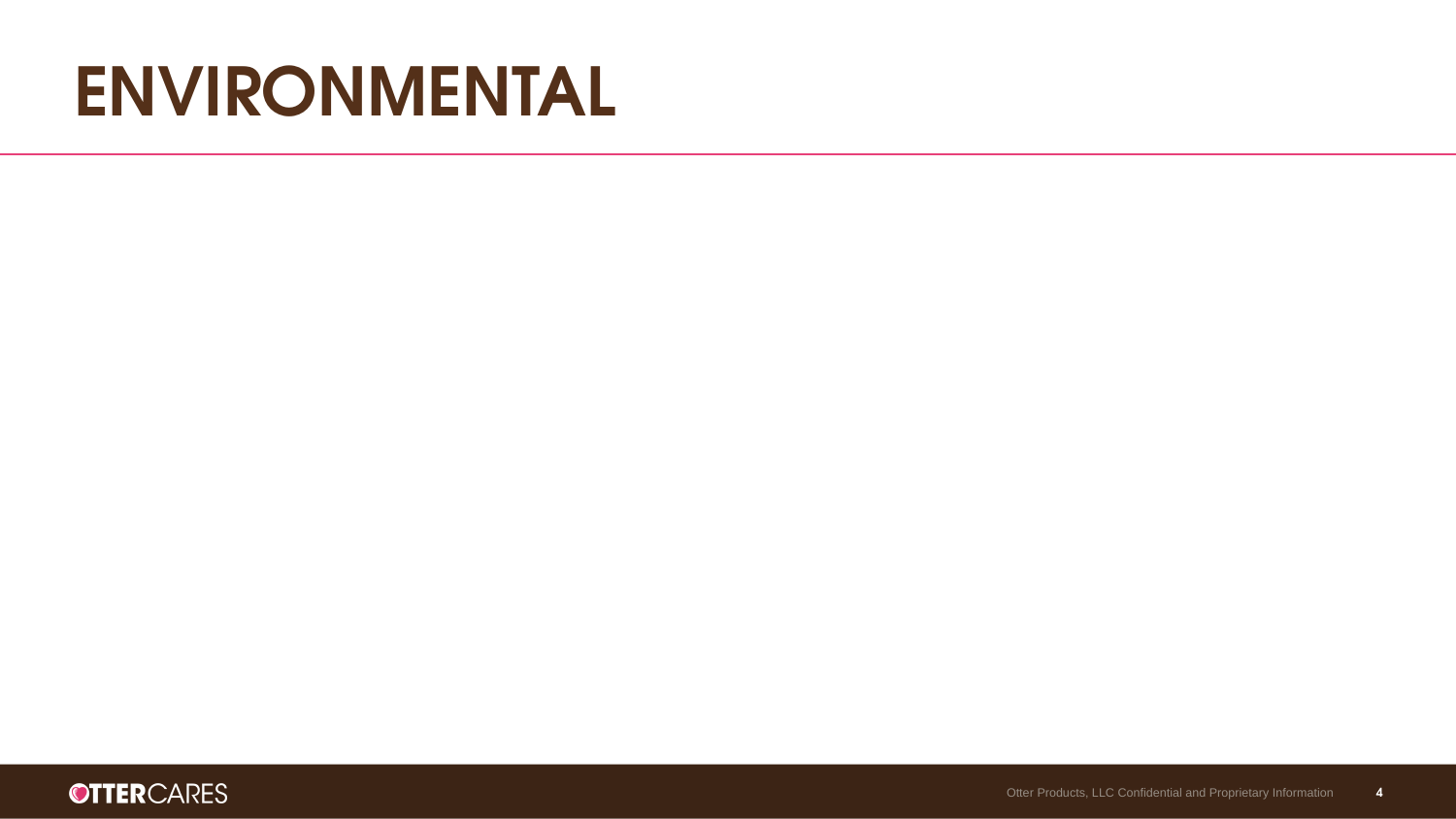

# ENVIRONMENTAL
Otter Products, LLC Confidential and Proprietary Information
4